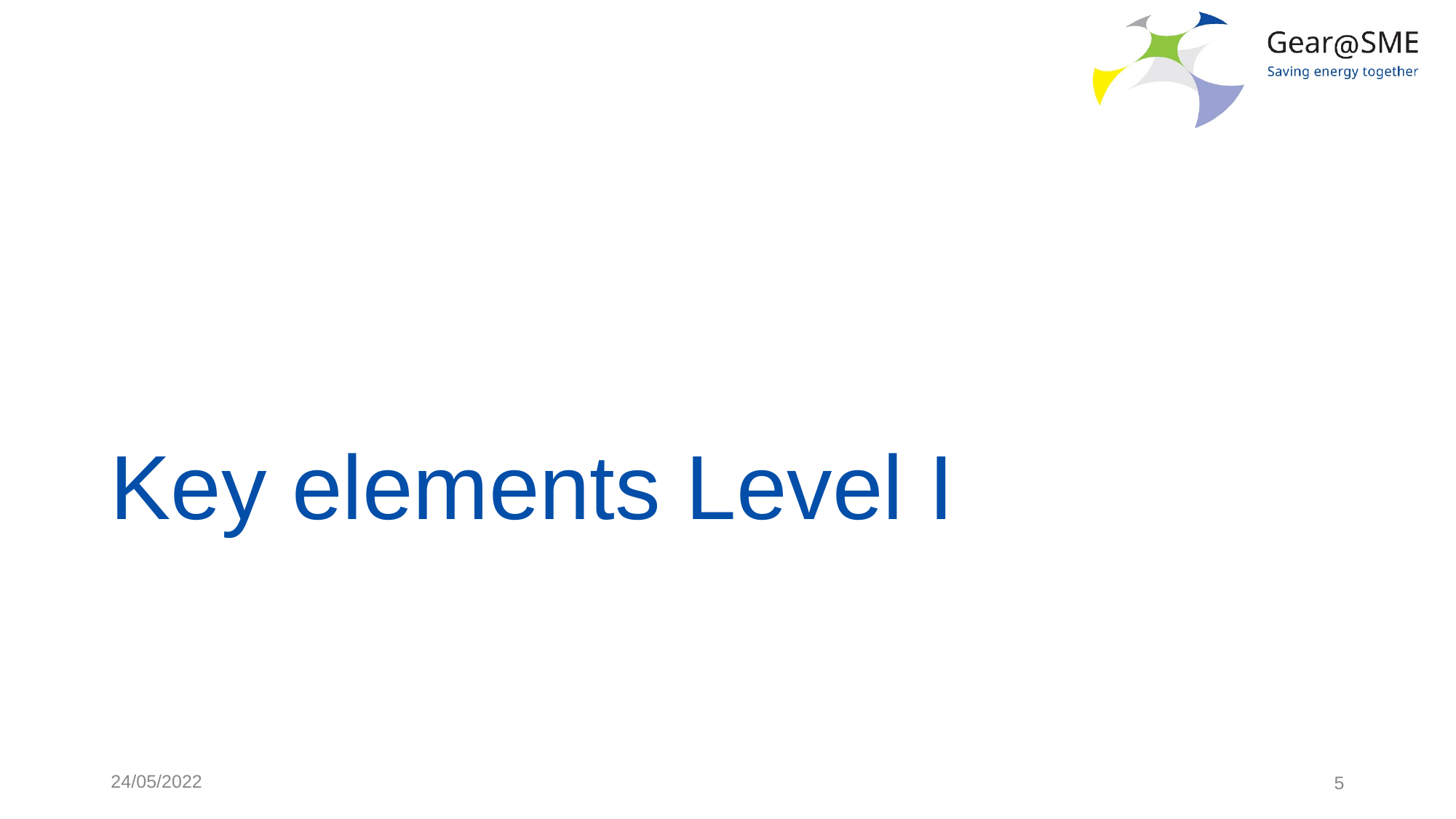

# Key elements Level I

24/05/2022
5